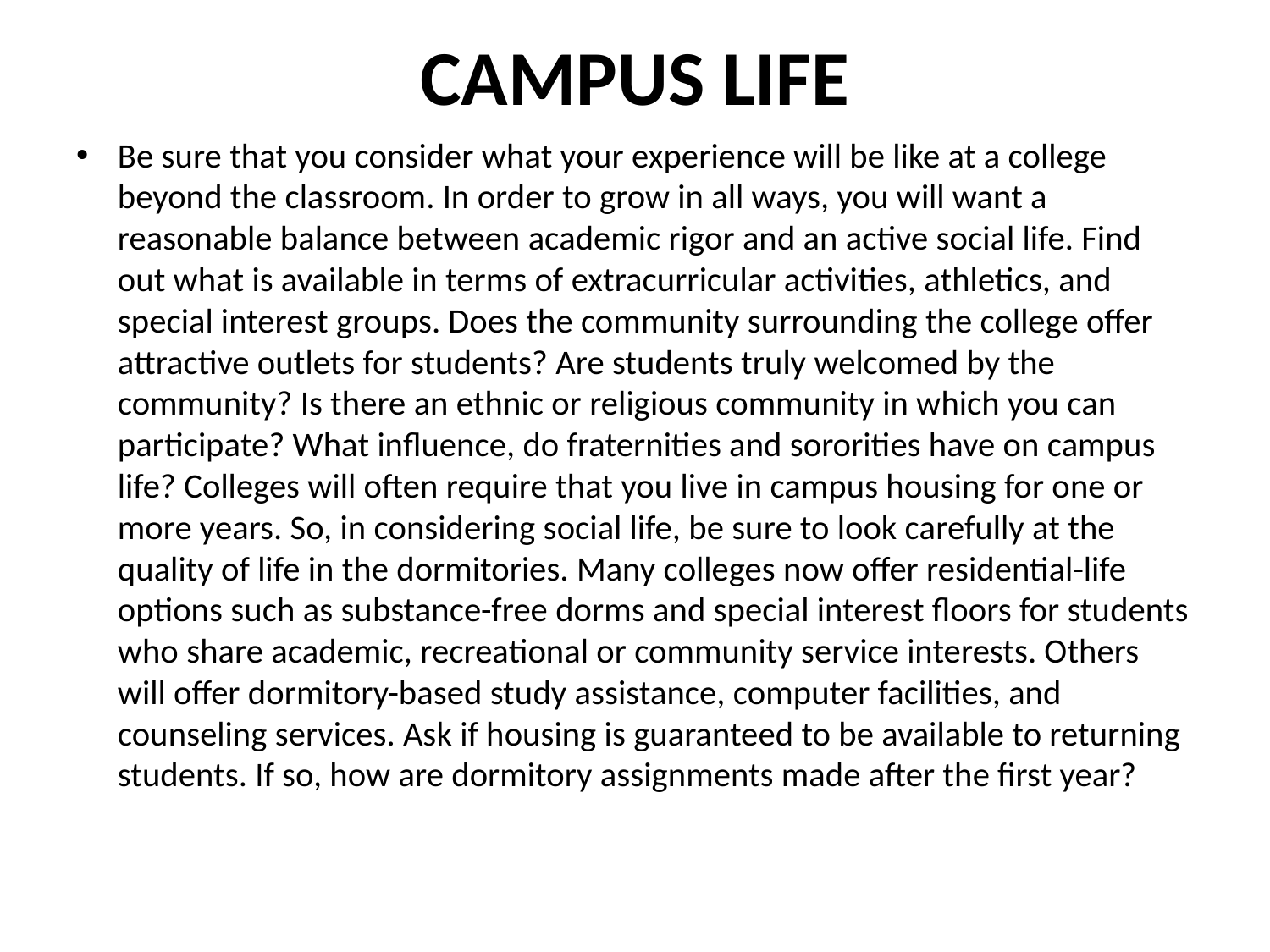

# CAMPUS LIFE
Be sure that you consider what your experience will be like at a college beyond the classroom. In order to grow in all ways, you will want a reasonable balance between academic rigor and an active social life. Find out what is available in terms of extracurricular activities, athletics, and special interest groups. Does the community surrounding the college offer attractive outlets for students? Are students truly welcomed by the community? Is there an ethnic or religious community in which you can participate? What influence, do fraternities and sororities have on campus life? Colleges will often require that you live in campus housing for one or more years. So, in considering social life, be sure to look carefully at the quality of life in the dormitories. Many colleges now offer residential-life options such as substance-free dorms and special interest floors for students who share academic, recreational or community service interests. Others will offer dormitory-based study assistance, computer facilities, and counseling services. Ask if housing is guaranteed to be available to returning students. If so, how are dormitory assignments made after the first year?